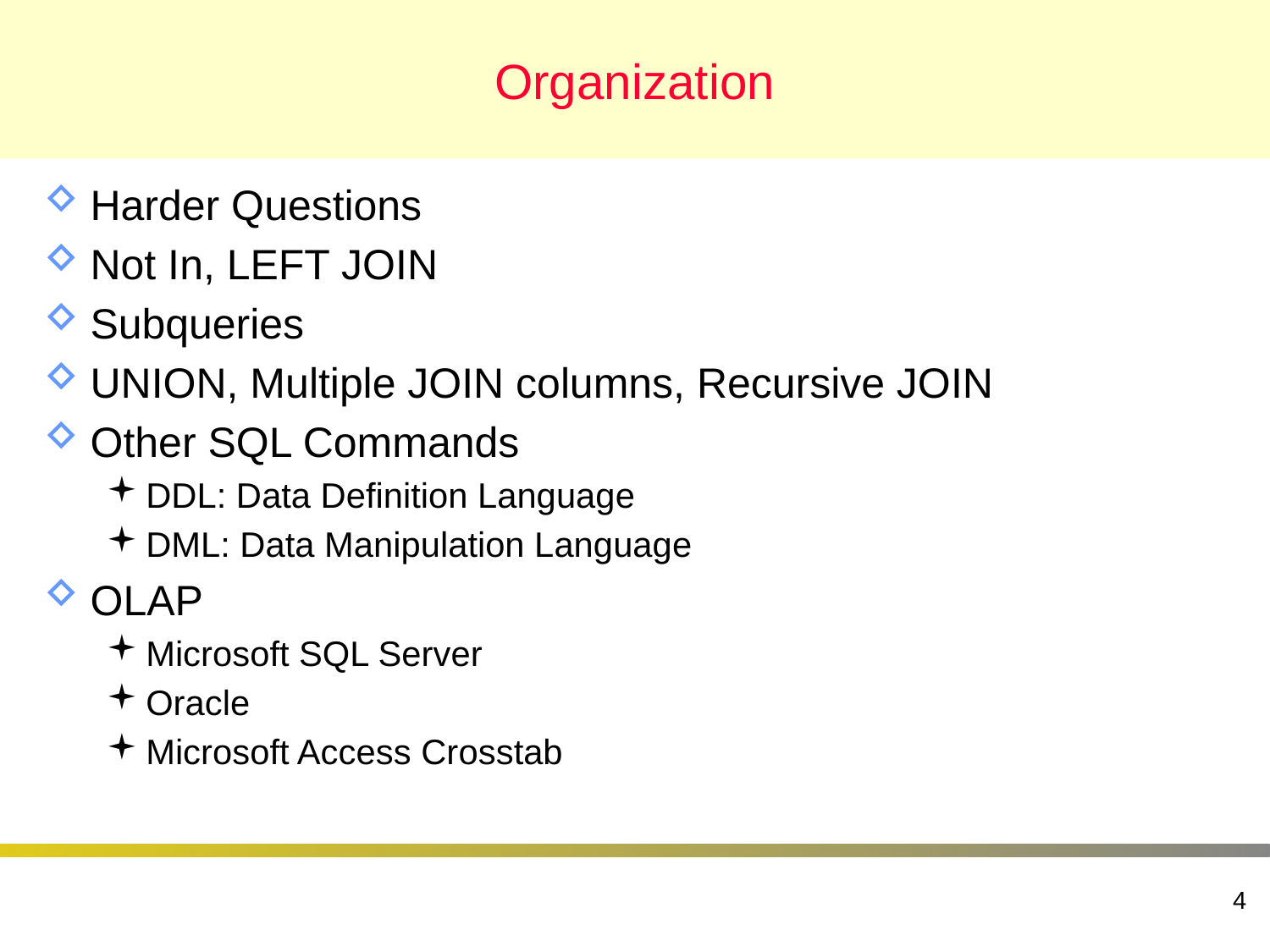

# Organization
Harder Questions
Not In, LEFT JOIN
Subqueries
UNION, Multiple JOIN columns, Recursive JOIN
Other SQL Commands
DDL: Data Definition Language
DML: Data Manipulation Language
OLAP
Microsoft SQL Server
Oracle
Microsoft Access Crosstab
4